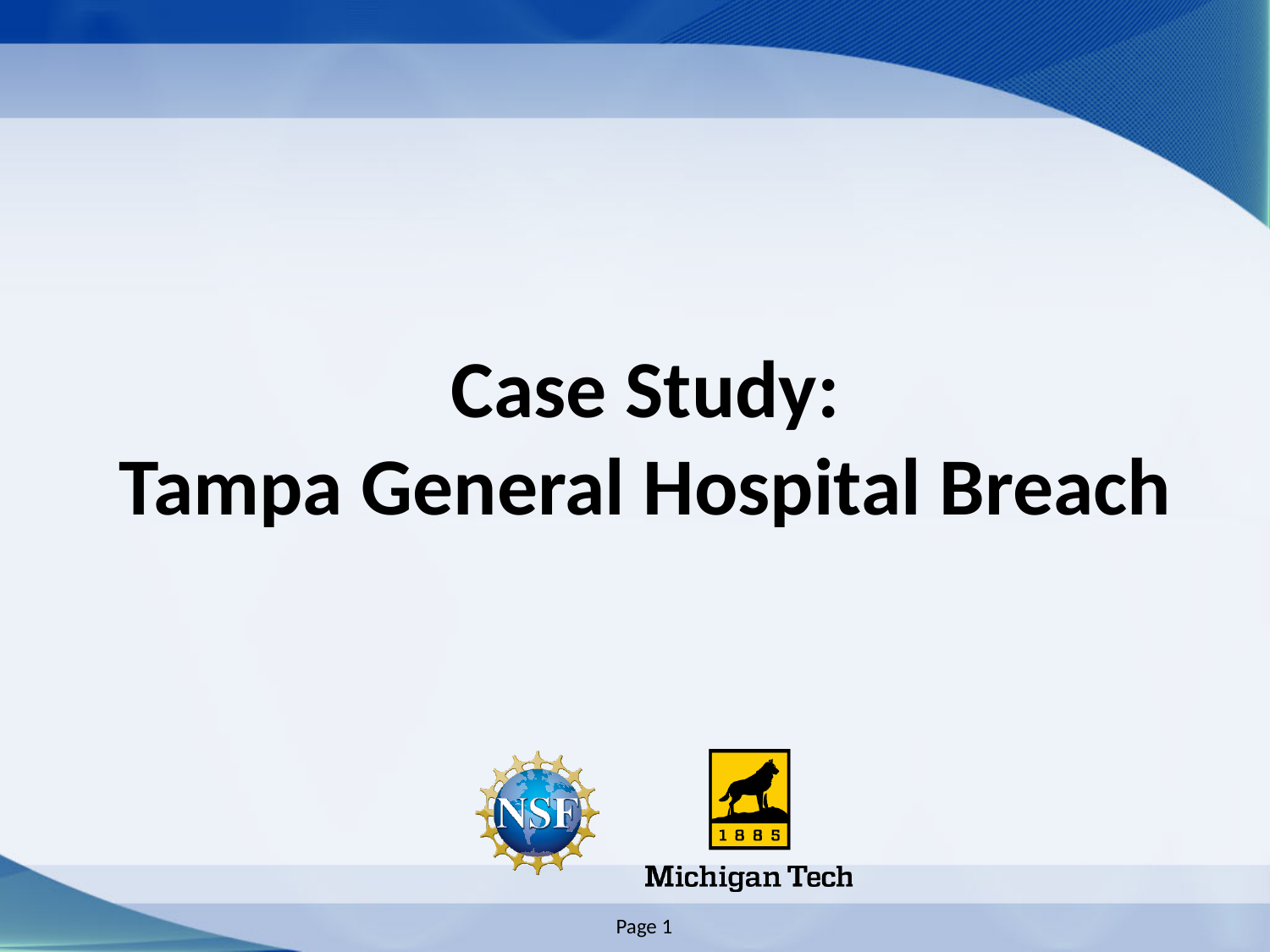

# Case Study: Tampa General Hospital Breach